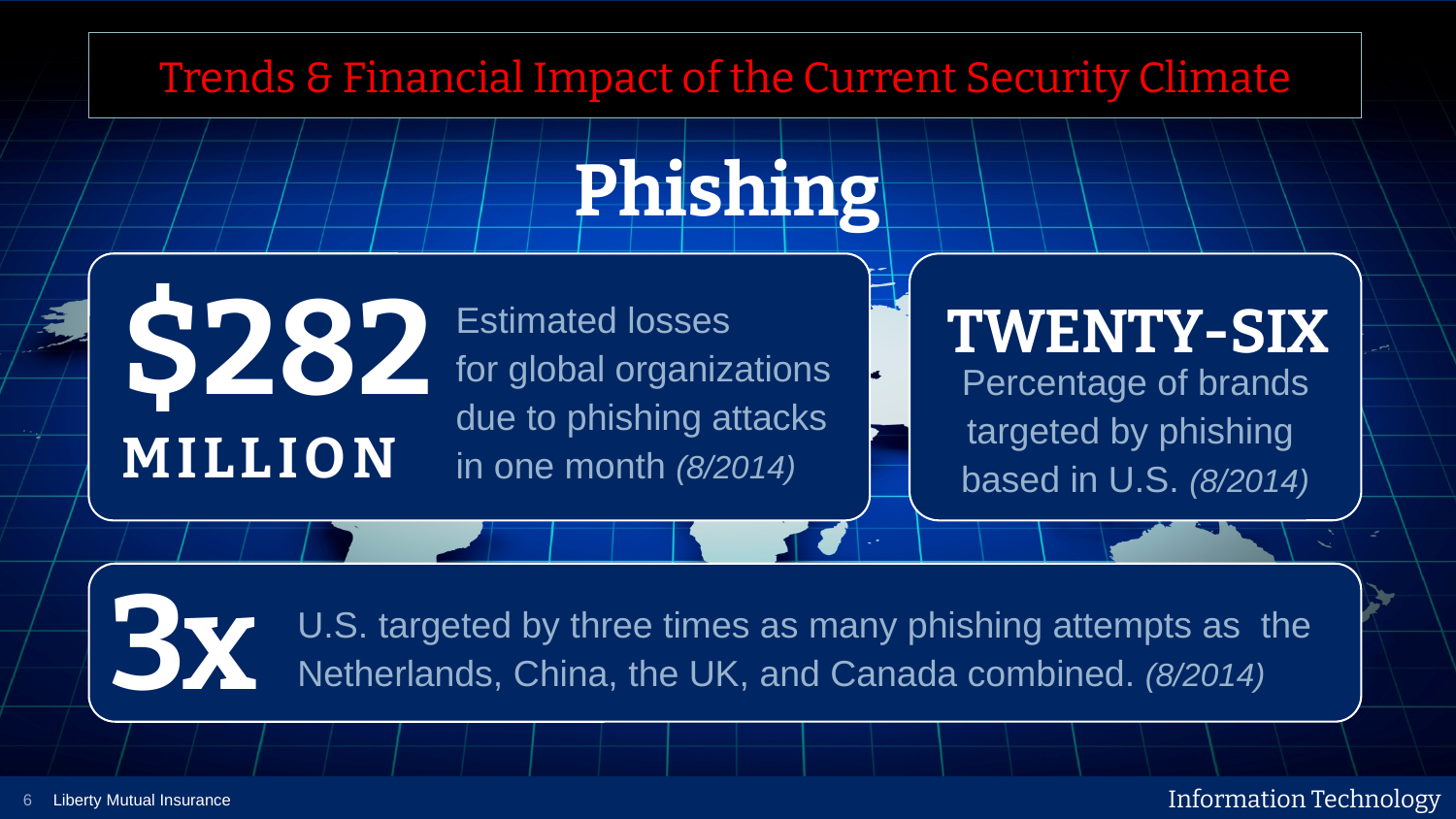

# Trends & Financial Impact of the Current Security Climate
Phishing
TWENTY-SIX

Percentage of brands targeted by phishing
based in U.S. (8/2014)

$282
MILLION
Estimated losses
for global organizations
due to phishing attacks
in one month (8/2014)
3x

U.S. targeted by three times as many phishing attempts as  the Netherlands, China, the UK, and Canada combined. (8/2014)